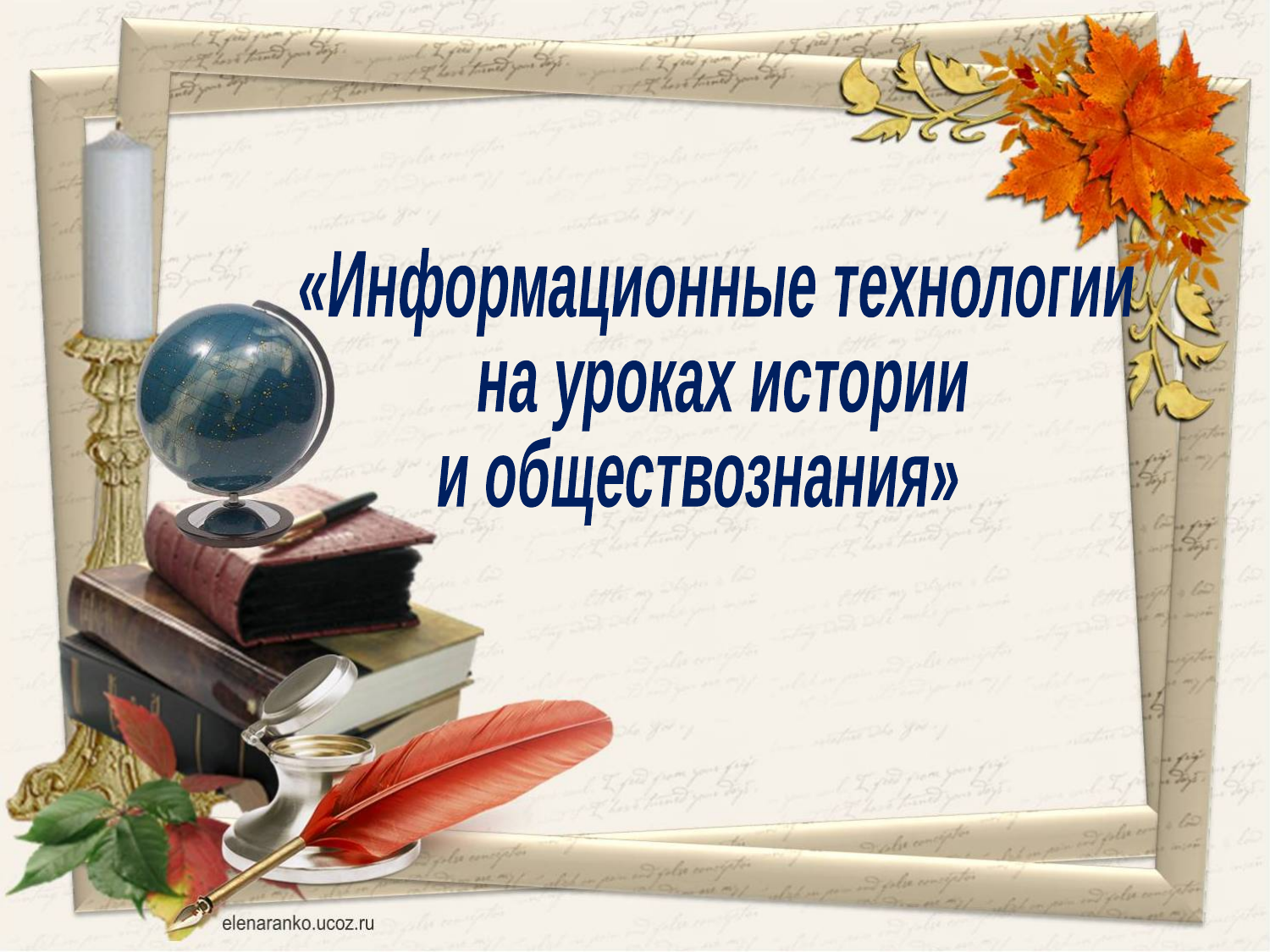

«Информационные технологии
 на уроках истории
и обществознания»